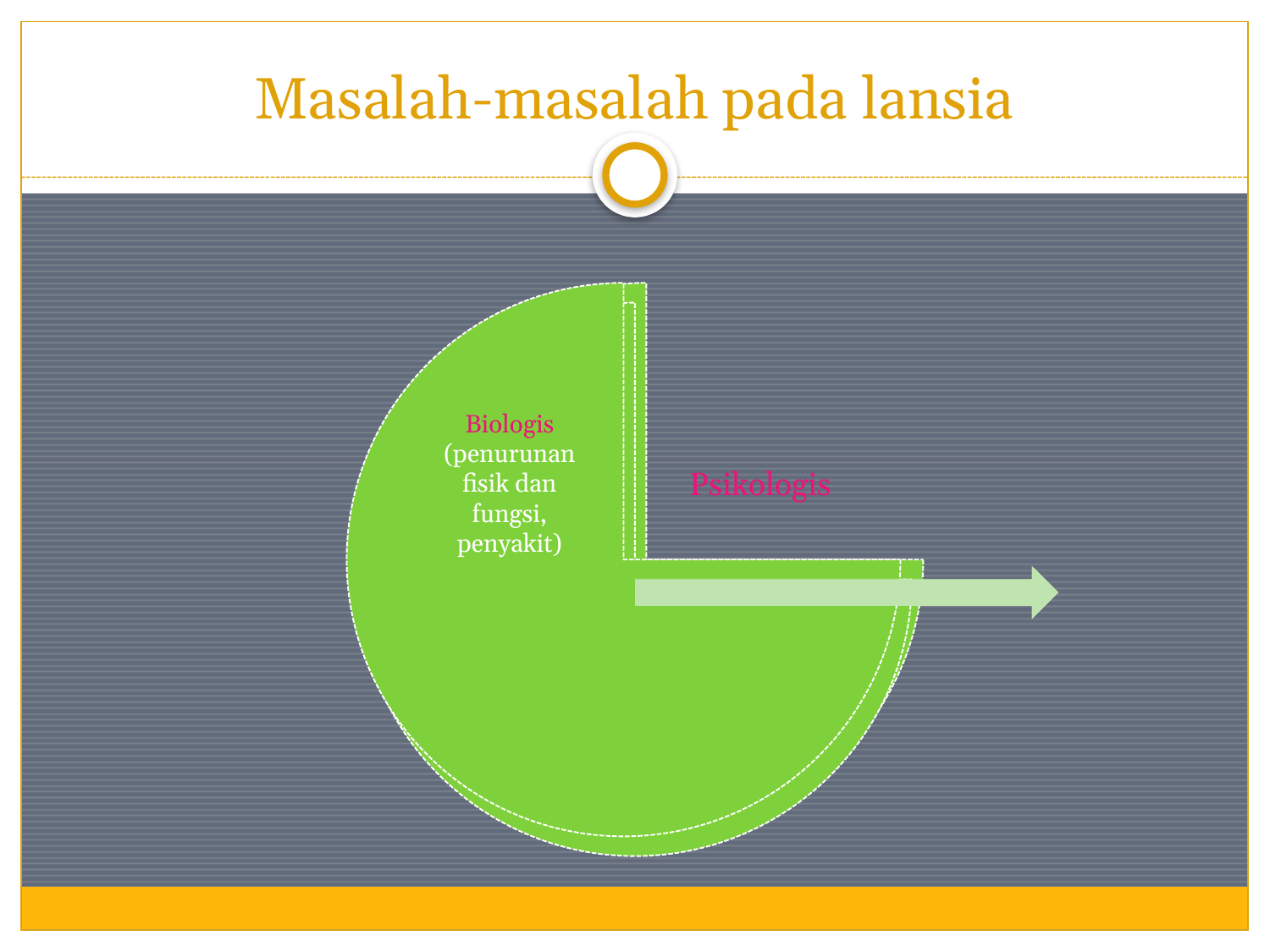

# Masalah-masalah pada lansia
Psikologis
Sosial
Biologis (penurunan fisik dan fungsi, penyakit)